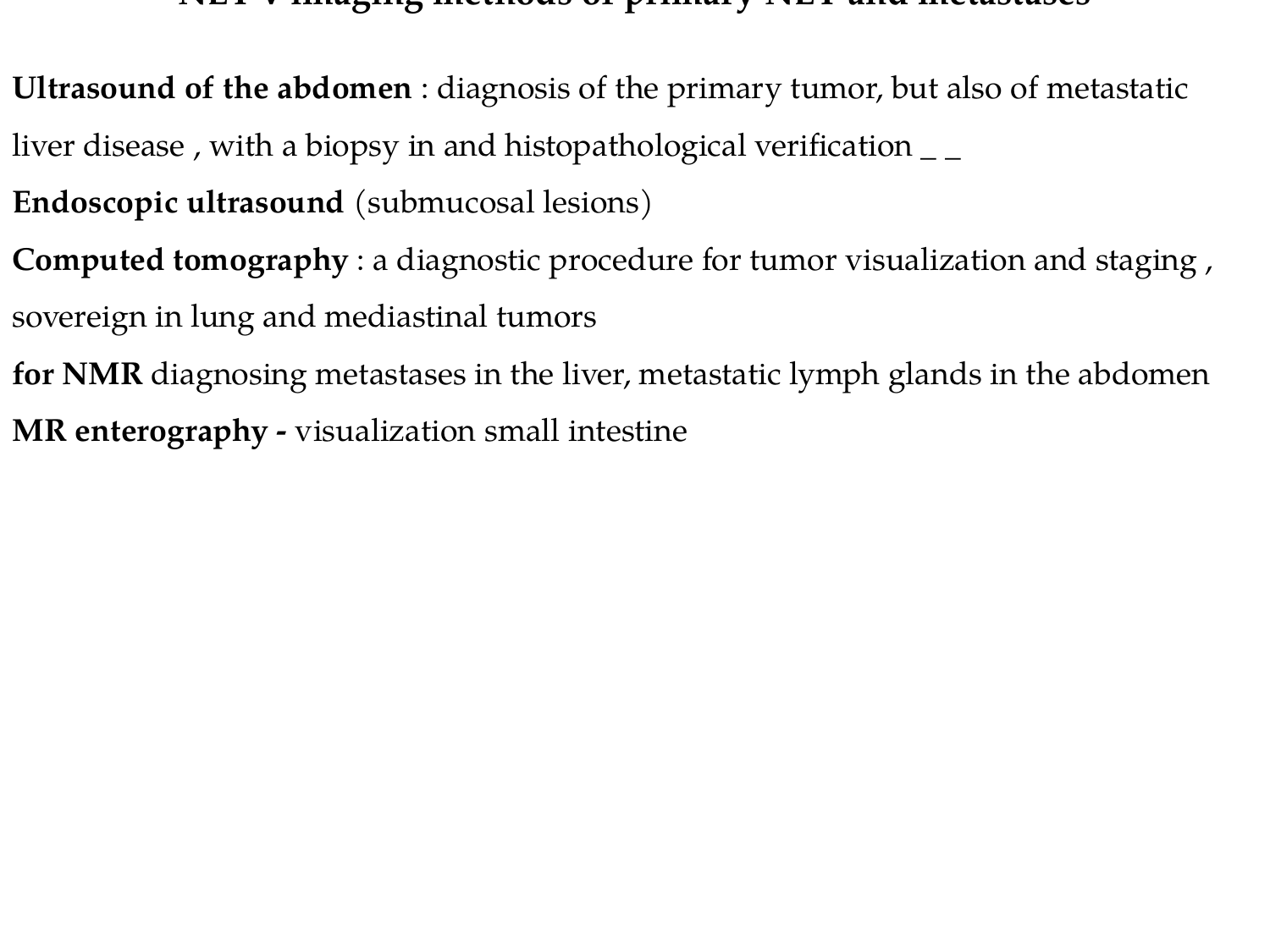

NET-v imaging methods of primary NET and metastases

Ultrasound of the abdomen : diagnosis of the primary tumor, but also of metastatic liver disease , with a biopsy in and histopathological verification _ _
Endoscopic ultrasound (submucosal lesions)
Computed tomography : a diagnostic procedure for tumor visualization and staging , sovereign in lung and mediastinal tumors
for NMR diagnosing metastases in the liver, metastatic lymph glands in the abdomen
MR enterography - visualization small intestine